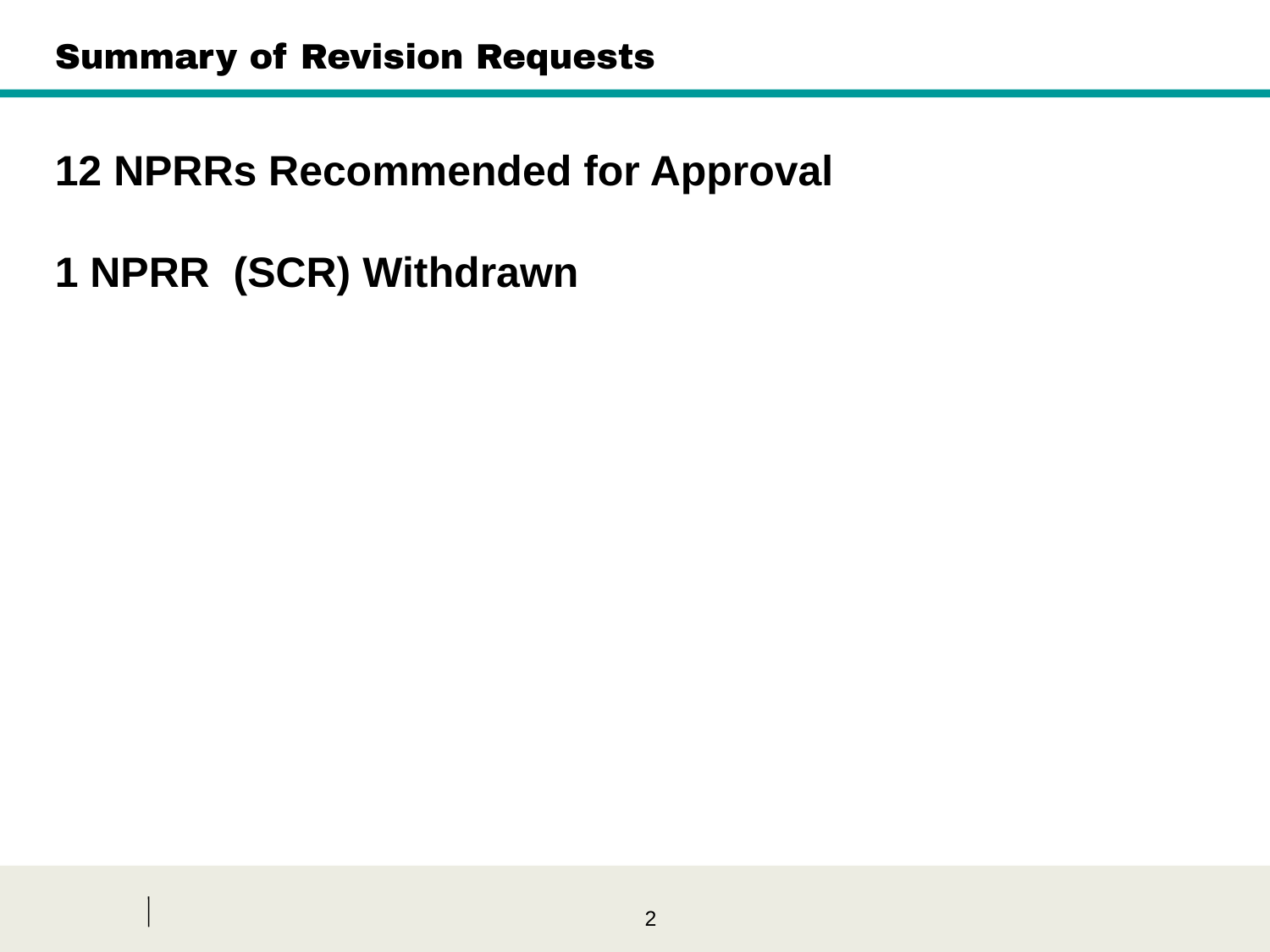

Summary of Revision Requests
12 NPRRs Recommended for Approval

1 NPRR  (SCR) Withdrawn